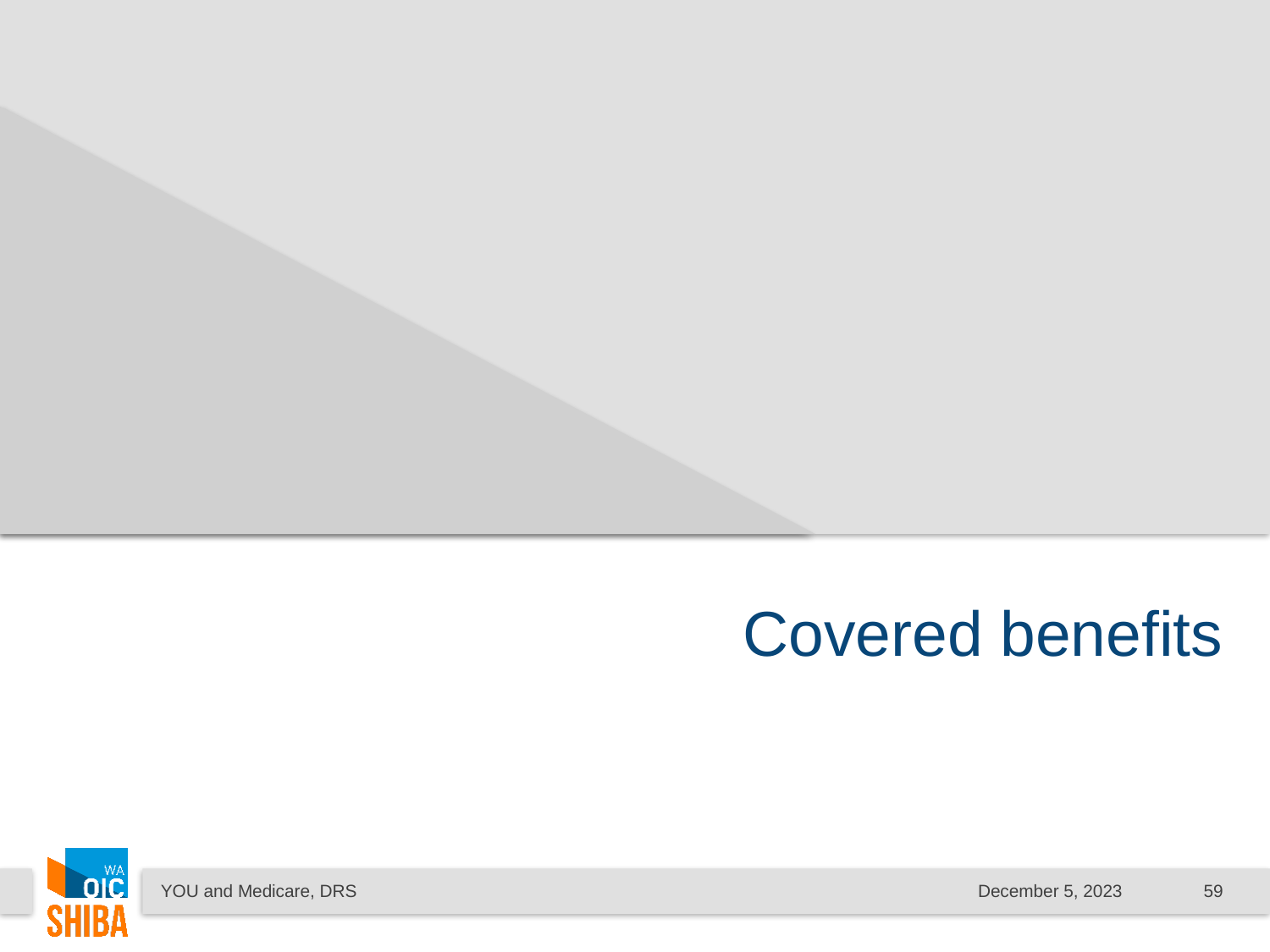

# Covered benefits
YOU and Medicare, DRS
December 5, 2023
59